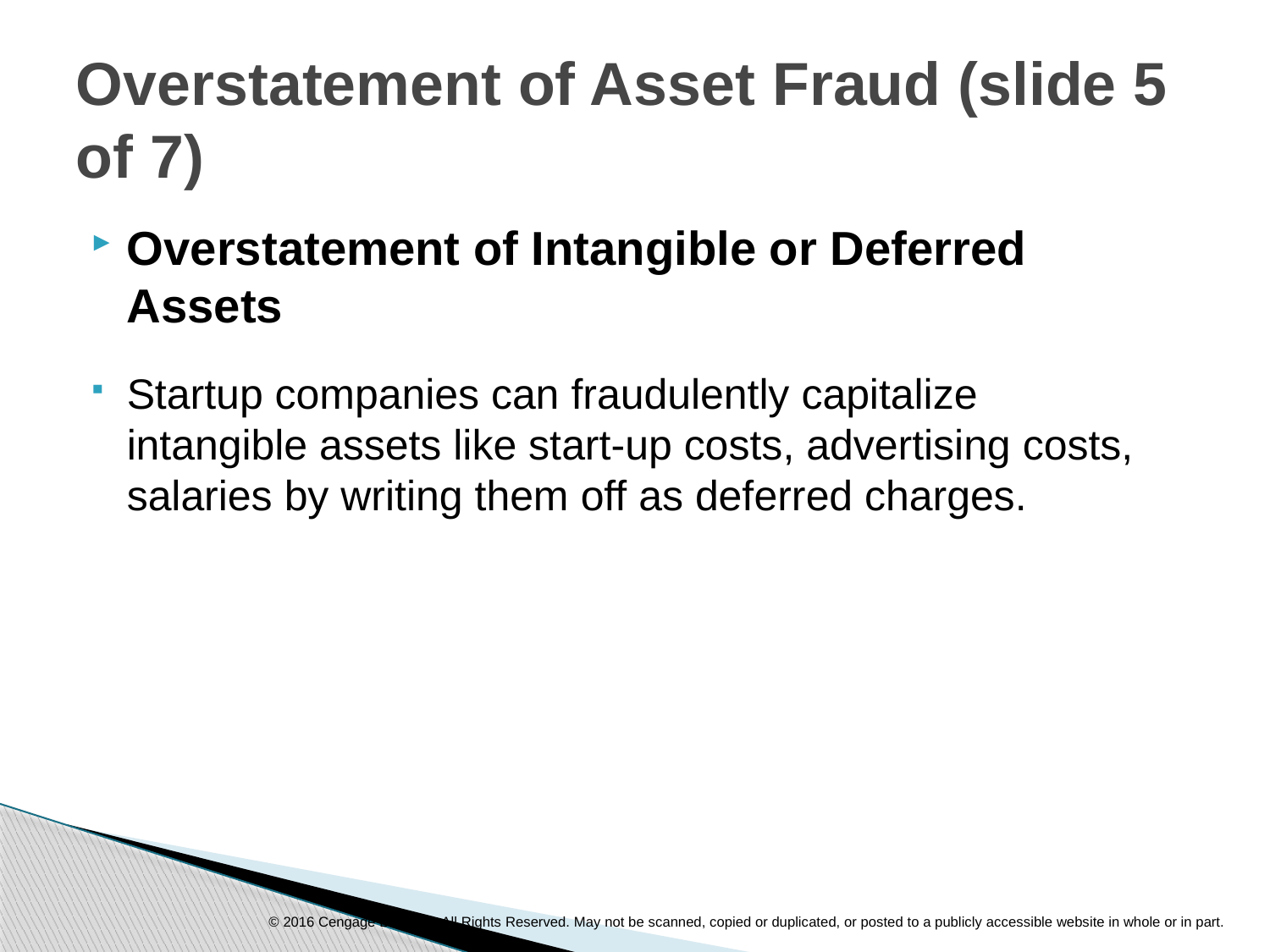

# Overstatement of Asset Fraud (slide 5 of 7)
Overstatement of Intangible or Deferred Assets

Startup companies can fraudulently capitalize intangible assets like start-up costs, advertising costs, salaries by writing them off as deferred charges.

© 2016 Cengage Learning. All Rights Reserved. May not be scanned, copied or duplicated, or posted to a publicly accessible website in whole or in part.
© 2011 Cengage Learning. All Rights Reserved. May not be copied, scanned, or duplicated, in whole or in part, except for use as permitted in a license distributed with a certain product or service or otherwise on a password-protected website for classroom use.